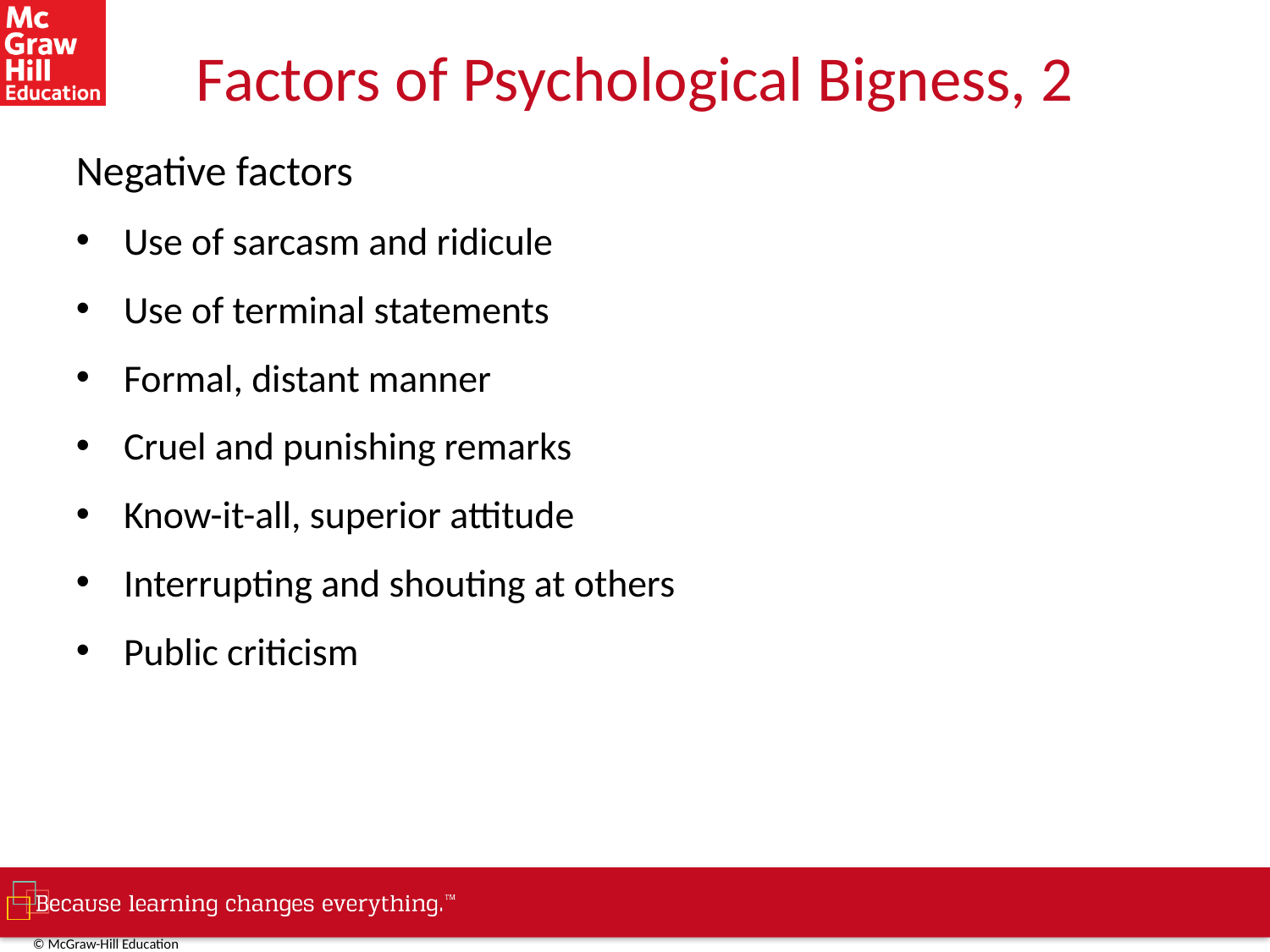

# Factors of Psychological Bigness, 2
Negative factors
Use of sarcasm and ridicule
Use of terminal statements
Formal, distant manner
Cruel and punishing remarks
Know-it-all, superior attitude
Interrupting and shouting at others
Public criticism